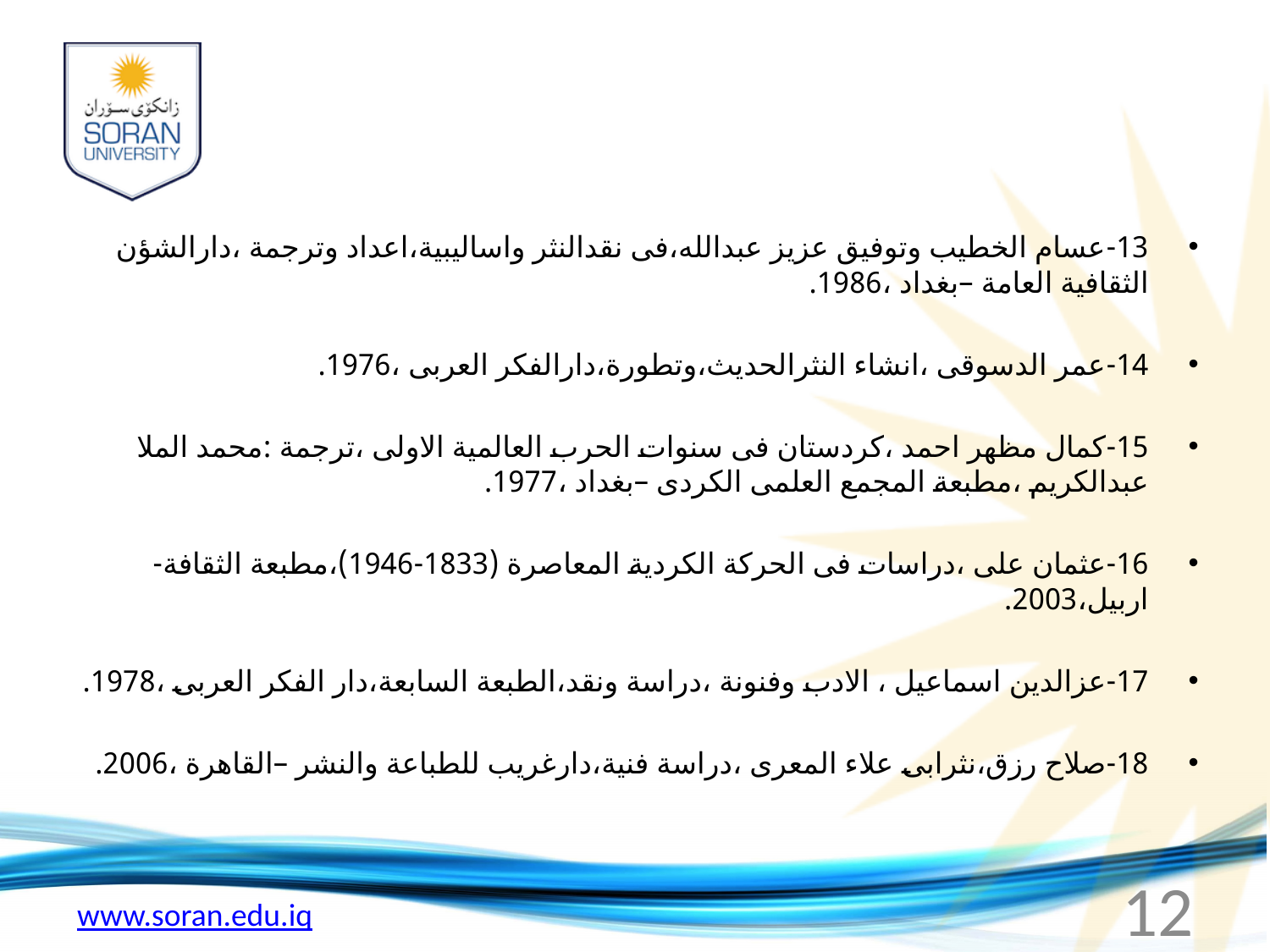

#
13-	عسام الخطيب وتوفيق عزيز عبدالله،فى نقدالنثر واساليبية،اعداد وترجمة ،دارالشؤن الثقافية العامة –بغداد ،1986.

14-	عمر الدسوقى ،انشاء النثرالحديث،وتطورة،دارالفكر العربى ،1976.

15-	كمال مظهر احمد ،كردستان فى سنوات الحرب العالمية الاولى ،ترجمة :محمد الملا عبدالكريم ،مطبعة المجمع العلمى الكردى –بغداد ،1977.

16-	عثمان على ،دراسات فى الحركة الكردية المعاصرة (1833-1946)،مطبعة الثقافة-اربيل،2003.

17-	عزالدين اسماعيل ، الادب وفنونة ،دراسة ونقد،الطبعة السابعة،دار الفكر العربى ،1978.

18-	صلاح رزق،نثرابى علاء المعرى ،دراسة فنية،دارغريب للطباعة والنشر –القاهرة ،2006.

12